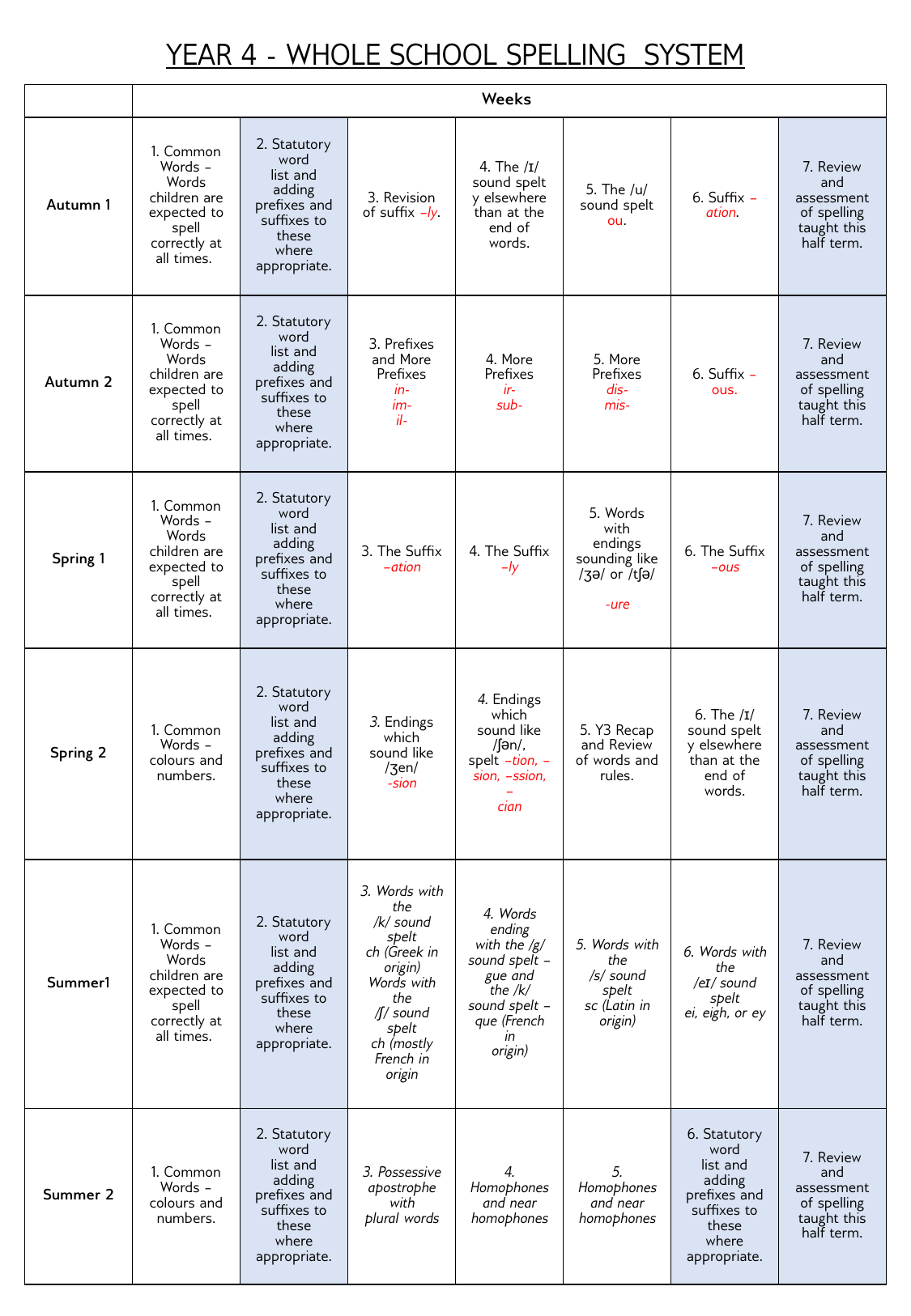

YEAR 4 - WHOLE SCHOOL SPELLING  SYSTEM
|  | Weeks |  |  |  |  |  |  |
| --- | --- | --- | --- | --- | --- | --- | --- |
| Autumn 1 | 1. Common Words – Words children are expected to spell correctly at all times. | 2. Statutory word list and adding prefixes and suffixes to these where appropriate. | 3. Revision of suffix –ly. | 4. The /ɪ/ sound spelt y elsewhere than at the end of words. | 5. The /u/ sound spelt ou. | 6. Suffix –ation. | 7. Review and assessment of spelling taught this half term. |
| Autumn 2 | 1. Common Words – Words children are expected to spell correctly at all times. | 2. Statutory word list and adding prefixes and suffixes to these where appropriate. | 3. Prefixes and More Prefixes in- im- il- | 4. More Prefixes ir- sub- | 5. More Prefixes dis- mis- | 6. Suffix –ous. | 7. Review and assessment of spelling taught this half term. |
| Spring 1 | 1. Common Words – Words children are expected to spell correctly at all times. | 2. Statutory word list and adding prefixes and suffixes to these where appropriate. | 3. The Suffix –ation | 4. The Suffix –ly | 5. Words with endings sounding like /ʒə/ or /tʃə/ -ure | 6. The Suffix –ous | 7. Review and assessment of spelling taught this half term. |
| Spring 2 | 1. Common Words –colours and numbers. | 2. Statutory word list and adding prefixes and suffixes to these where appropriate. | 3. Endings which sound like /ʒen/ -sion | 4. Endings which sound like /ʃən/, spelt –tion, – sion, –ssion, – cian | 5. Y3 Recap and Review of words and rules. | 6. The /ɪ/ sound spelt y elsewhere than at the end of words. | 7. Review and assessment of spelling taught this half term. |
| Summer1 | 1. Common Words – Words children are expected to spell correctly at all times. | 2. Statutory word list and adding prefixes and suffixes to these where appropriate. | 3. Words with the /k/ sound spelt ch (Greek in origin) Words with the /ʃ/ sound spelt ch (mostly French in origin | 4. Words ending with the /g/ sound spelt – gue and the /k/ sound spelt – que (French in origin) | 5. Words with the /s/ sound spelt sc (Latin in origin) | 6. Words with the /eɪ/ sound spelt ei, eigh, or ey | 7. Review and assessment of spelling taught this half term. |
| Summer 2 | 1. Common Words –colours and numbers. | 2. Statutory word list and adding prefixes and suffixes to these where appropriate. | 3. Possessive apostrophe with plural words | 4. Homophones and near homophones | 5. Homophones and near homophones | 6. Statutory word list and adding prefixes and suffixes to these where appropriate. | 7. Review and assessment of spelling taught this half term. |